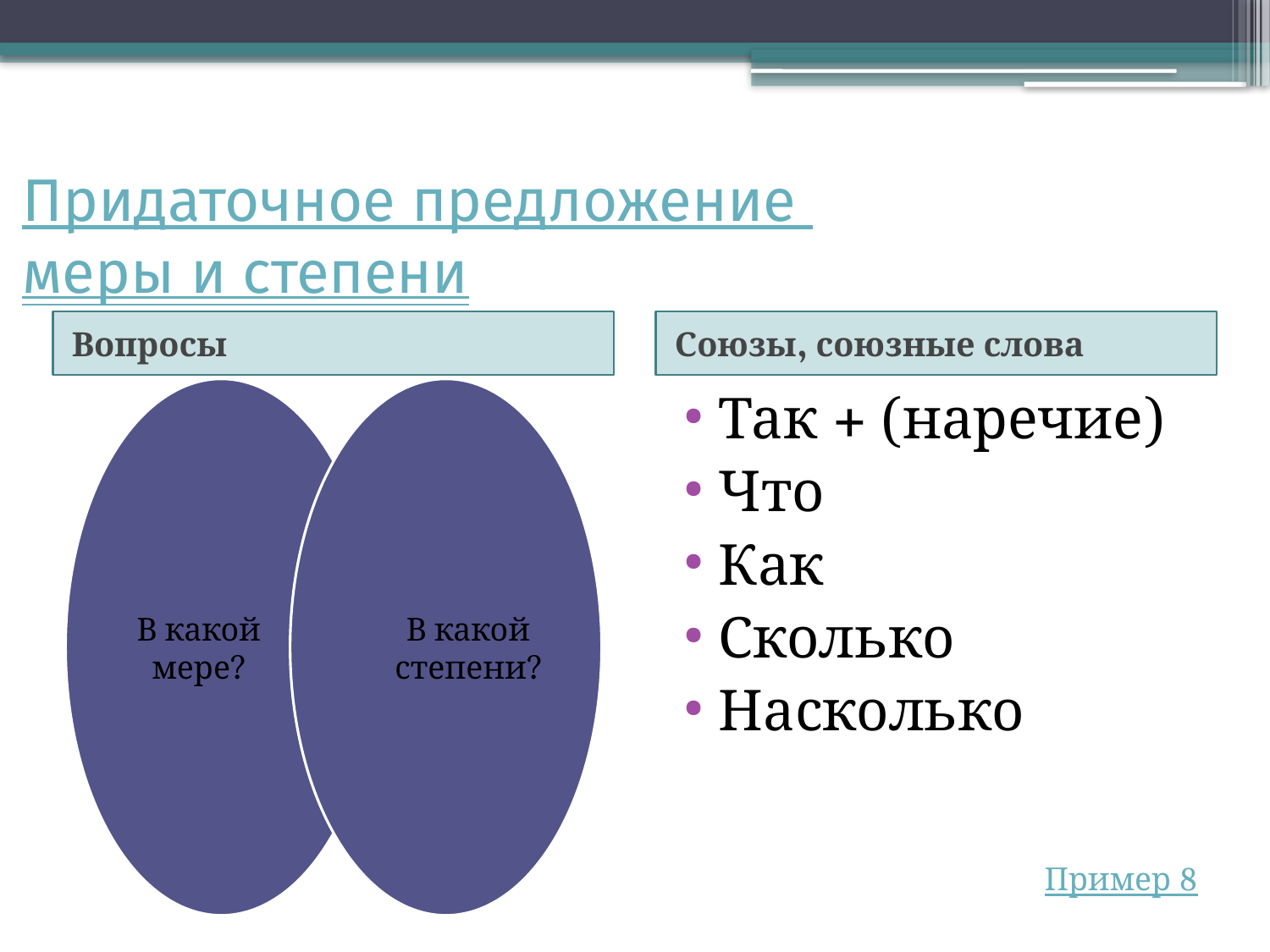

# Придаточное предложение меры и степени
Вопросы
Союзы, союзные слова
В какой мере?
В какой степени?
Так + (наречие)
Что
Как
Сколько
Насколько
Пример 8